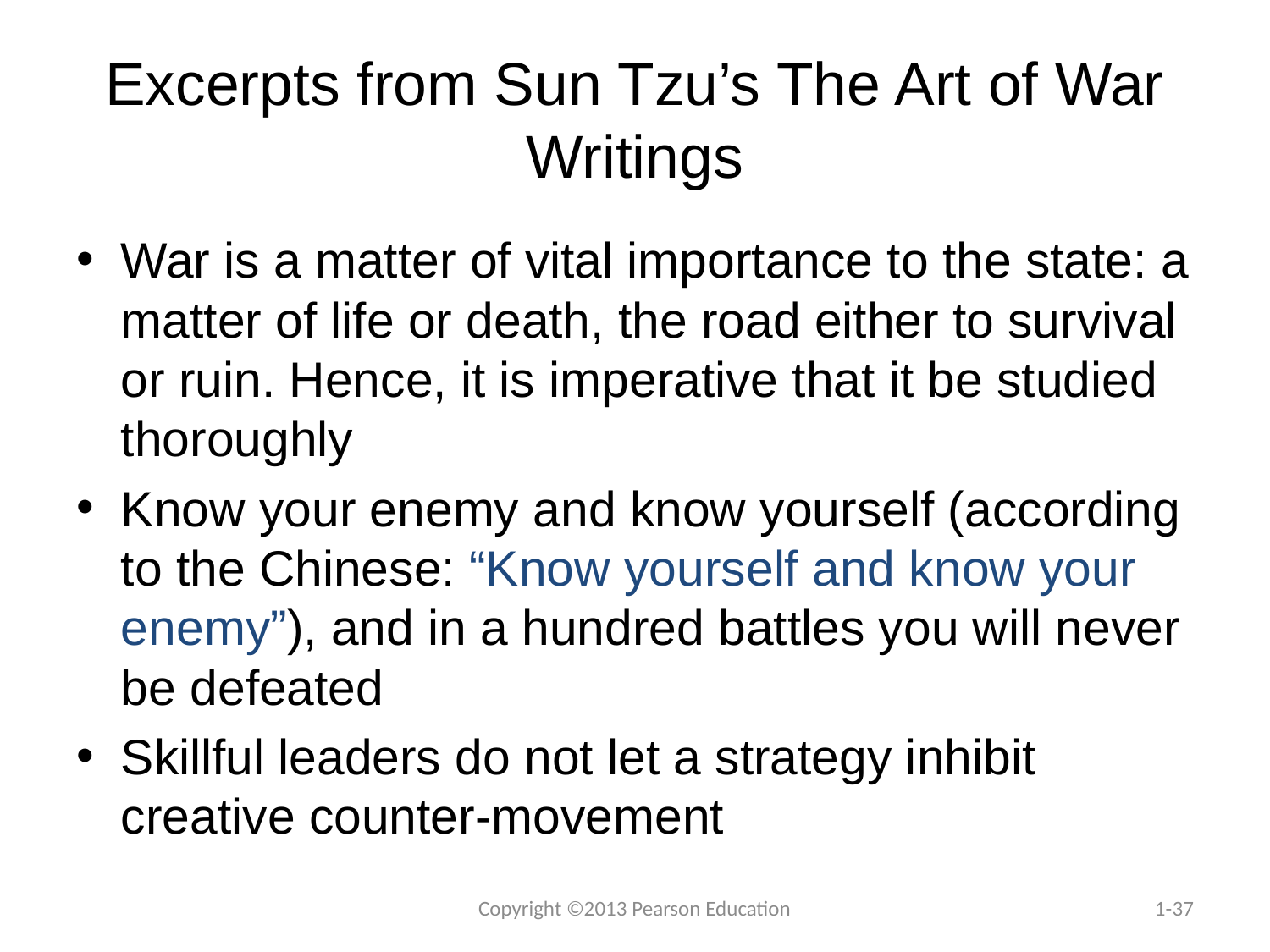

# Excerpts from Sun Tzu’s The Art of War Writings
War is a matter of vital importance to the state: a matter of life or death, the road either to survival or ruin. Hence, it is imperative that it be studied thoroughly
Know your enemy and know yourself (according to the Chinese: “Know yourself and know your enemy”), and in a hundred battles you will never be defeated
Skillful leaders do not let a strategy inhibit creative counter-movement
Copyright ©2013 Pearson Education
1-37